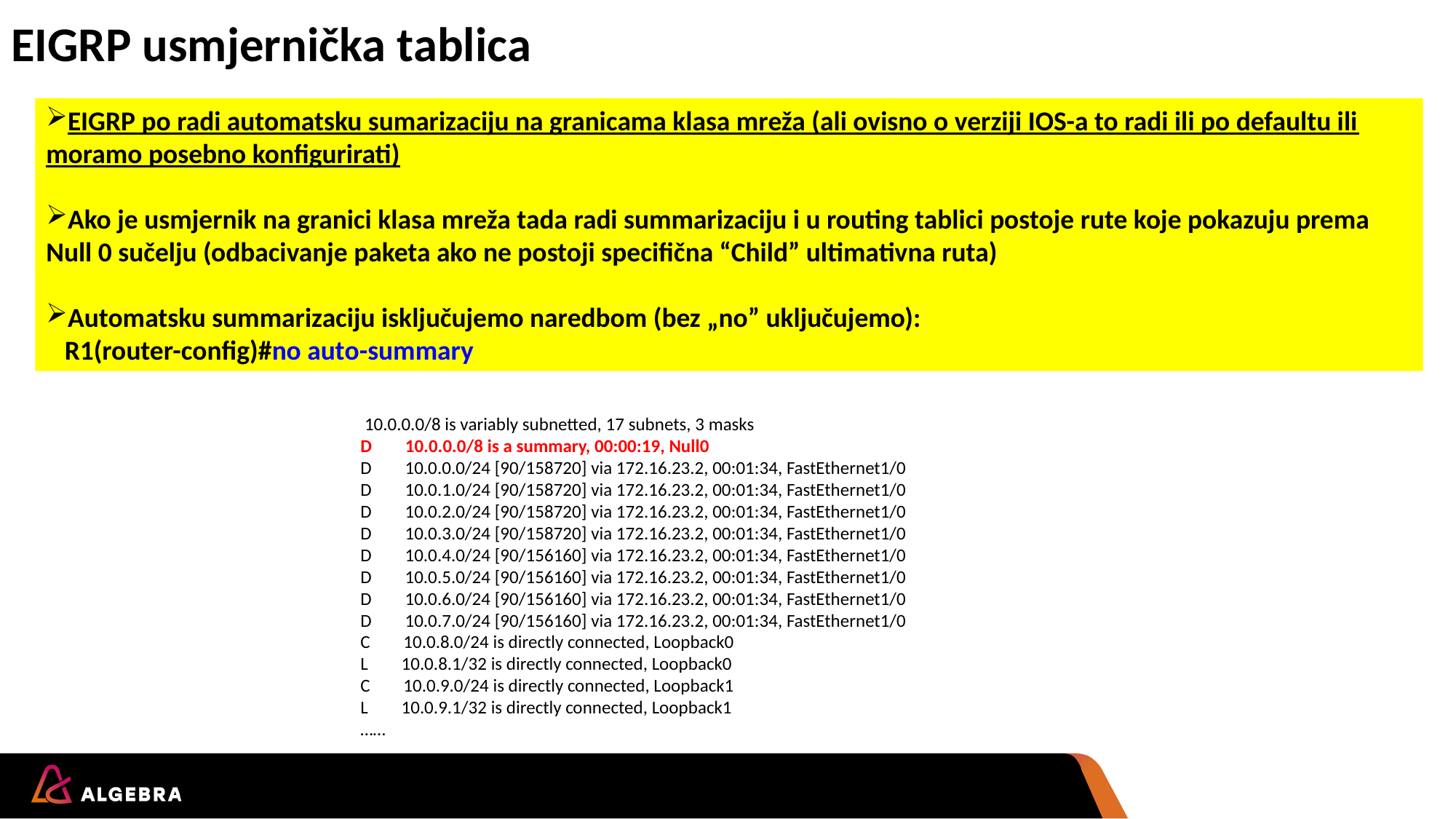

# EIGRP usmjernička tablica
EIGRP po radi automatsku sumarizaciju na granicama klasa mreža (ali ovisno o verziji IOS-a to radi ili po defaultu ili moramo posebno konfigurirati)

Ako je usmjernik na granici klasa mreža tada radi summarizaciju i u routing tablici postoje rute koje pokazuju prema Null 0 sučelju (odbacivanje paketa ako ne postoji specifična “Child” ultimativna ruta)

Automatsku summarizaciju isključujemo naredbom (bez „no” uključujemo):
   R1(router-config)#no auto-summary
 10.0.0.0/8 is variably subnetted, 17 subnets, 3 masks
D        10.0.0.0/8 is a summary, 00:00:19, Null0
D        10.0.0.0/24 [90/158720] via 172.16.23.2, 00:01:34, FastEthernet1/0
D        10.0.1.0/24 [90/158720] via 172.16.23.2, 00:01:34, FastEthernet1/0
D        10.0.2.0/24 [90/158720] via 172.16.23.2, 00:01:34, FastEthernet1/0
D        10.0.3.0/24 [90/158720] via 172.16.23.2, 00:01:34, FastEthernet1/0
D        10.0.4.0/24 [90/156160] via 172.16.23.2, 00:01:34, FastEthernet1/0
D        10.0.5.0/24 [90/156160] via 172.16.23.2, 00:01:34, FastEthernet1/0
D        10.0.6.0/24 [90/156160] via 172.16.23.2, 00:01:34, FastEthernet1/0
D        10.0.7.0/24 [90/156160] via 172.16.23.2, 00:01:34, FastEthernet1/0
C        10.0.8.0/24 is directly connected, Loopback0
L        10.0.8.1/32 is directly connected, Loopback0
C        10.0.9.0/24 is directly connected, Loopback1
L        10.0.9.1/32 is directly connected, Loopback1
……